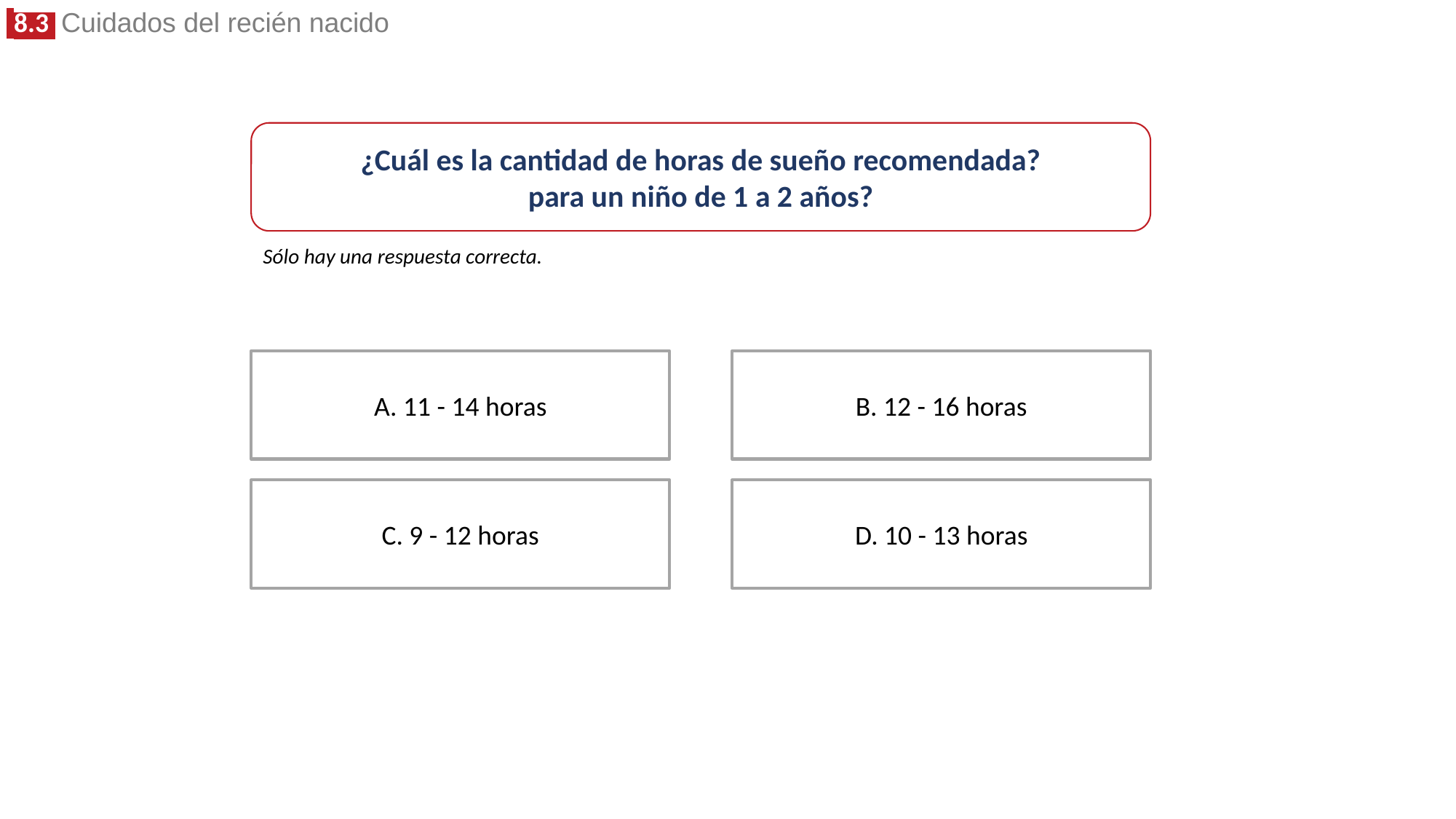

¿Cuál es la cantidad de horas de sueño recomendada?
para un niño de 1 a 2 años?
Sólo hay una respuesta correcta.
A. 11 - 14 horas
B. 12 - 16 horas
D. 10 - 13 horas
C. 9 - 12 horas